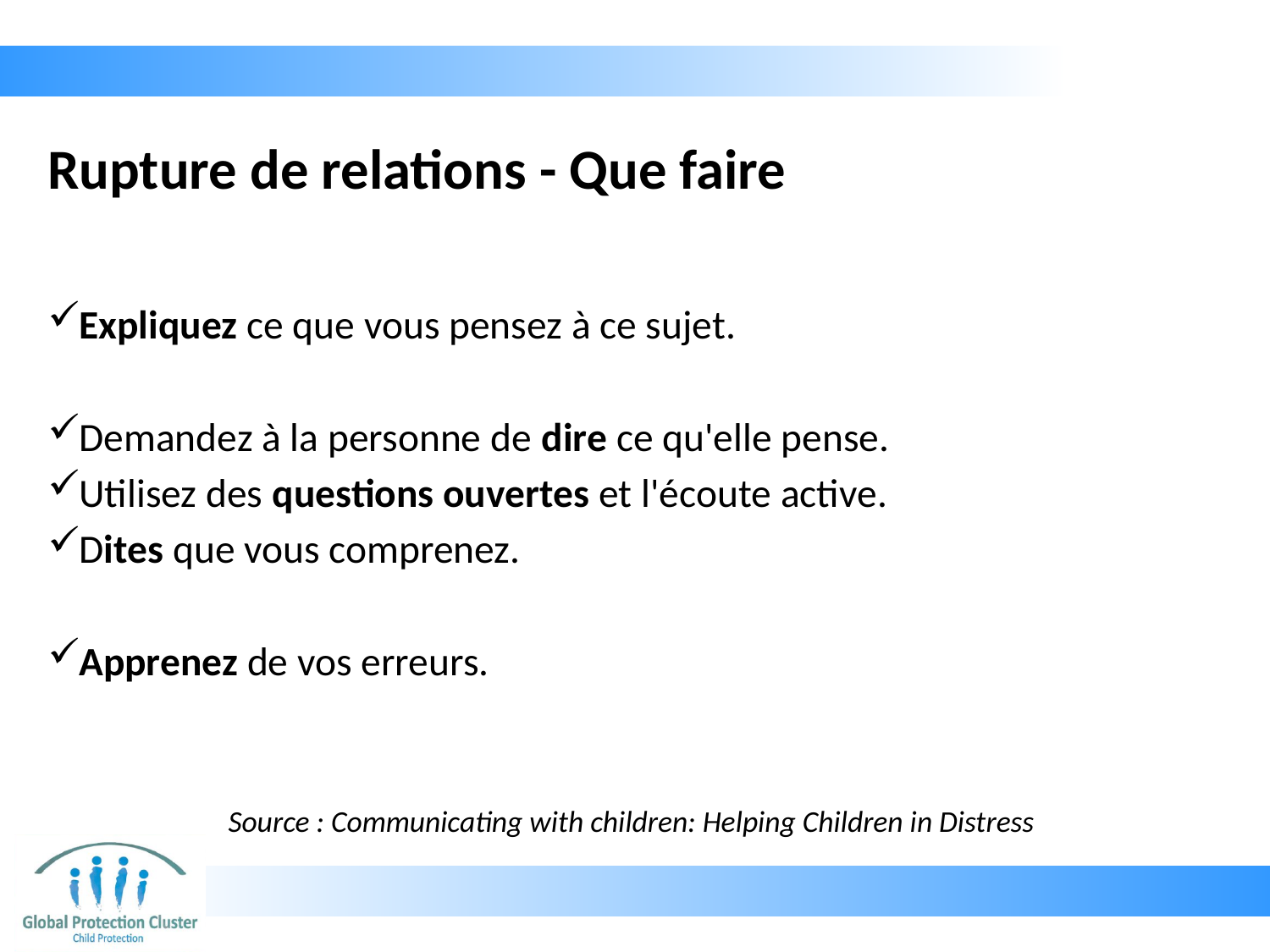

# Rupture de relations - Que faire

Expliquez ce que vous pensez à ce sujet.

Demandez à la personne de dire ce qu'elle pense.
Utilisez des questions ouvertes et l'écoute active.
Dites que vous comprenez.

Apprenez de vos erreurs.

Source : Communicating with children: Helping Children in Distress